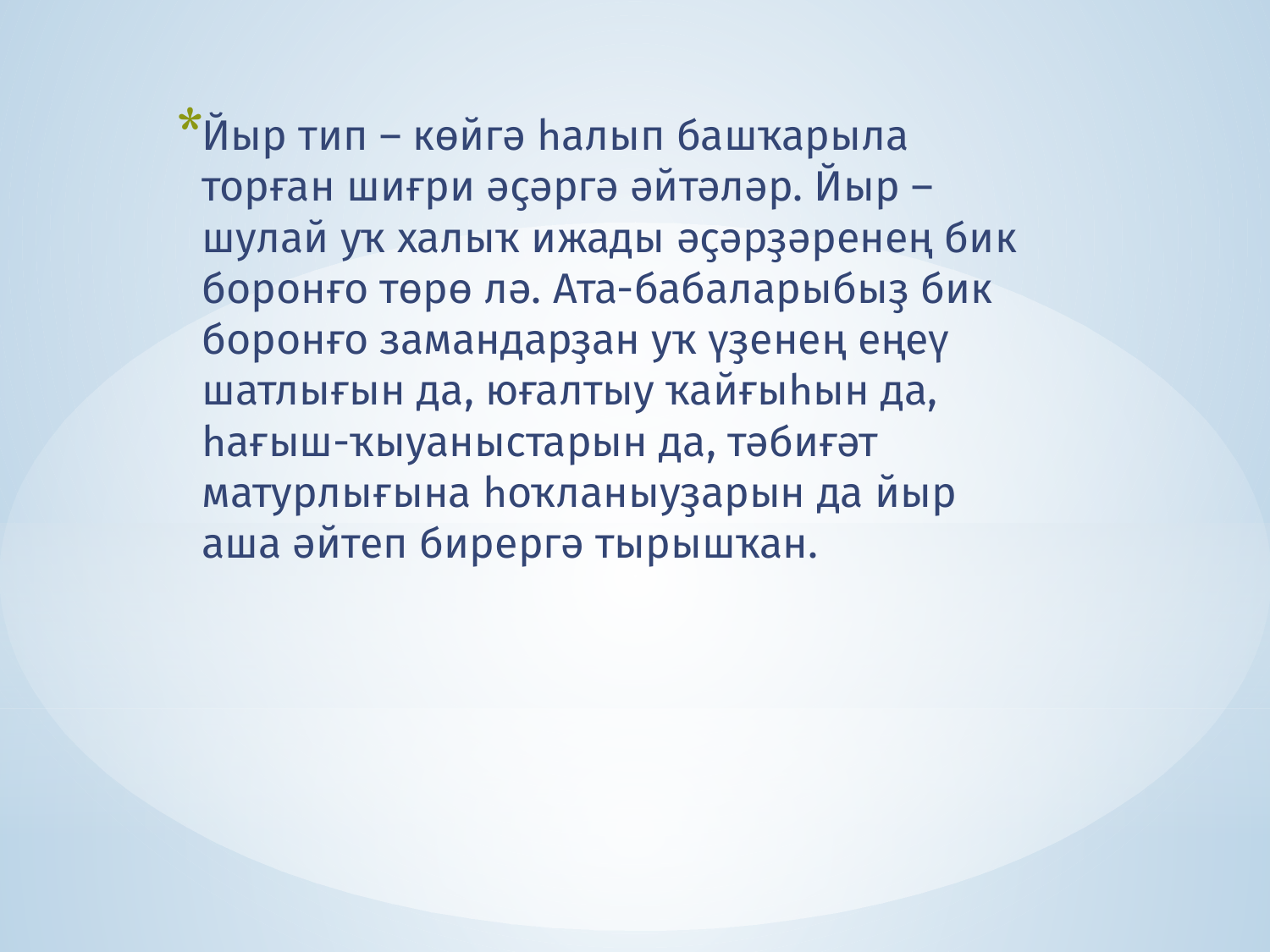

Йыр тип – көйгә һалып башҡарыла торған шиғри әҫәргә әйтәләр. Йыр – шулай уҡ халыҡ ижады әҫәрҙәренең бик боронғо төрө лә. Ата-бабаларыбыҙ бик боронғо замандарҙан уҡ үҙенең еңеү шатлығын да, юғалтыу ҡайғыһын да, һағыш-ҡыуаныстарын да, тәбиғәт матурлығына һоҡланыуҙарын да йыр аша әйтеп бирергә тырышҡан.

#